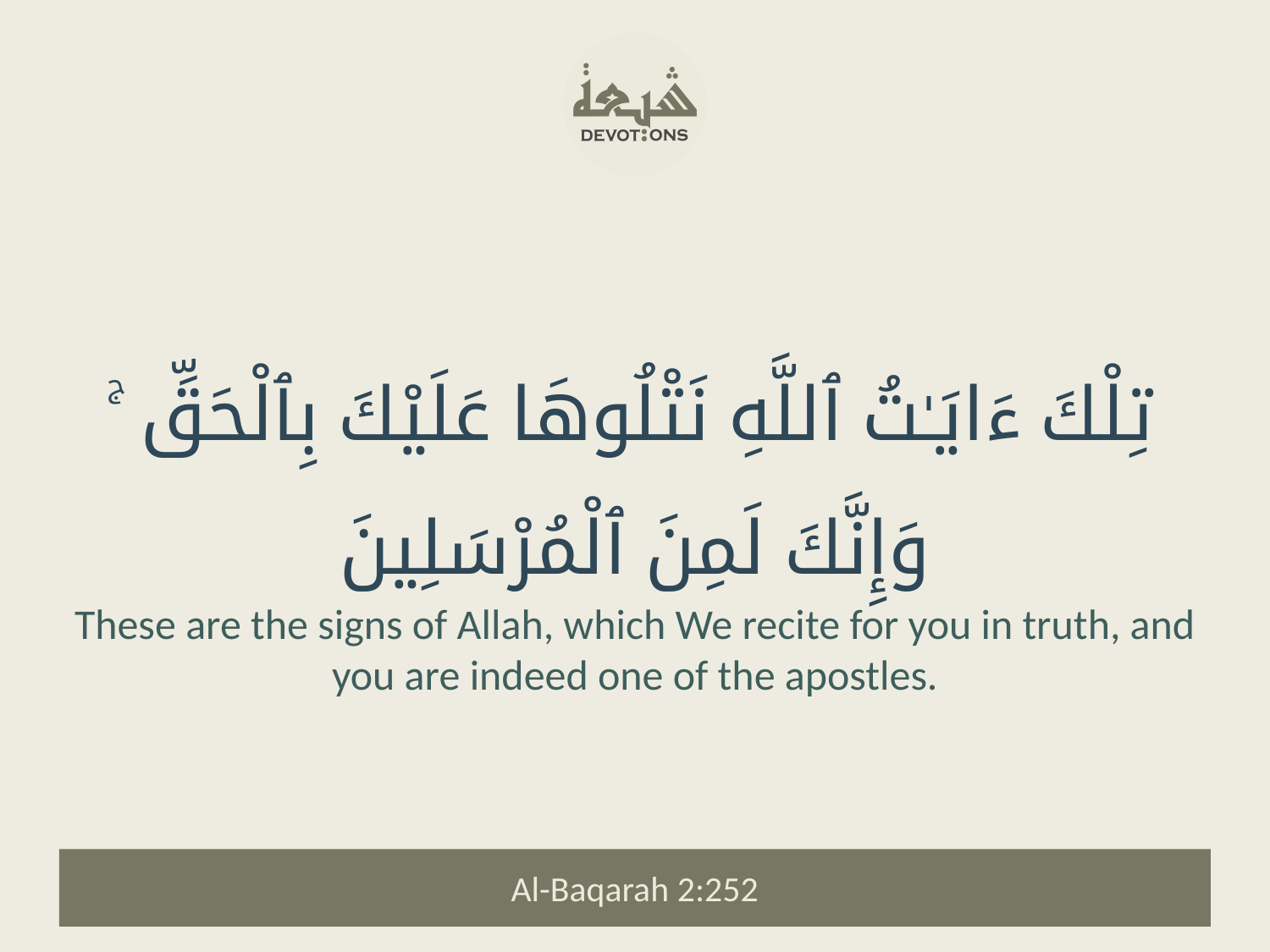

تِلْكَ ءَايَـٰتُ ٱللَّهِ نَتْلُوهَا عَلَيْكَ بِٱلْحَقِّ ۚ وَإِنَّكَ لَمِنَ ٱلْمُرْسَلِينَ
These are the signs of Allah, which We recite for you in truth, and you are indeed one of the apostles.
Al-Baqarah 2:252